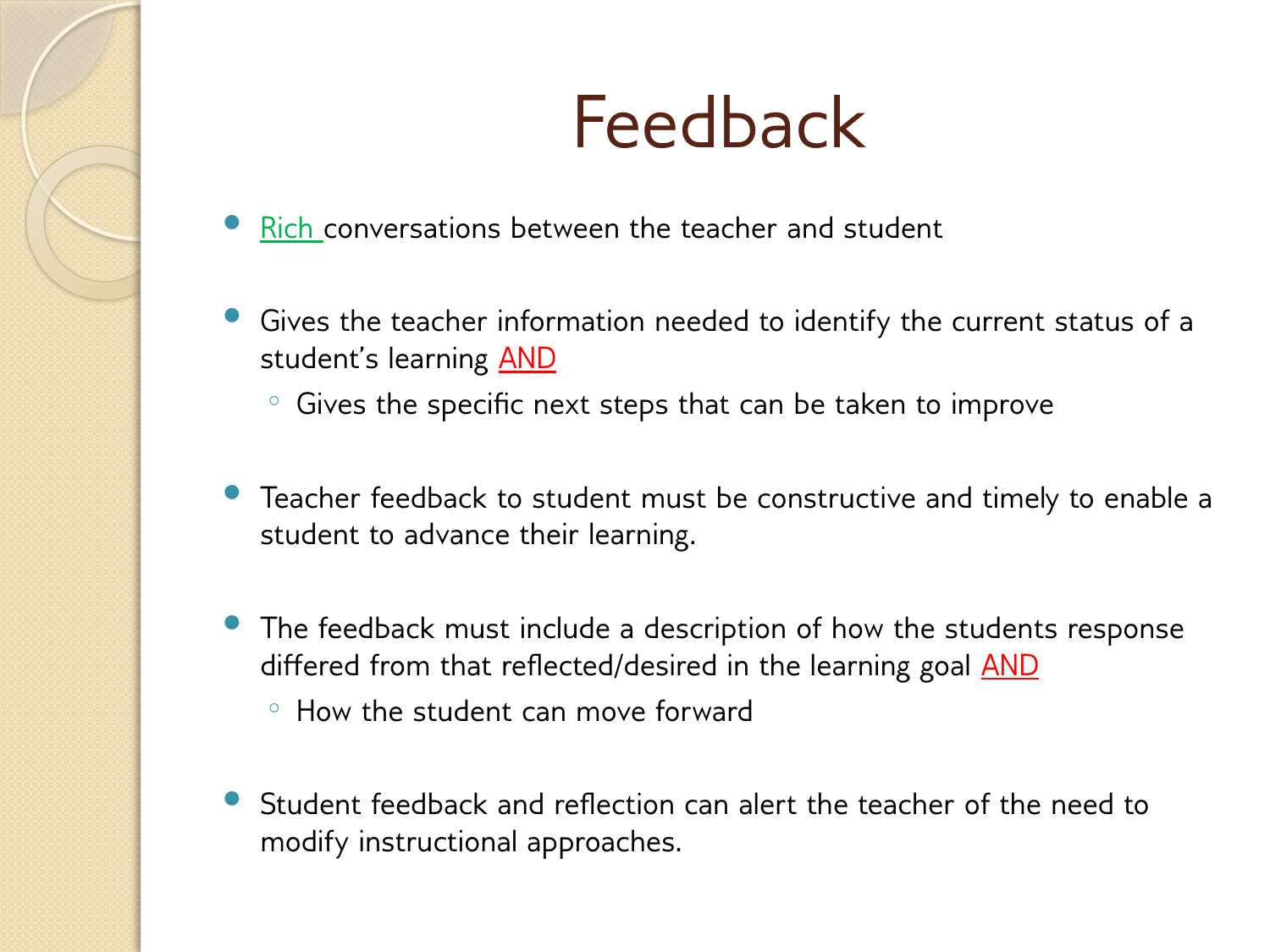

# Feedback
Rich conversations between the teacher and student

Gives the teacher information needed to identify the current status of a student’s learning AND
Gives the specific next steps that can be taken to improve

Teacher feedback to student must be constructive and timely to enable a student to advance their learning.

The feedback must include a description of how the students response differed from that reflected/desired in the learning goal AND
How the student can move forward

Student feedback and reflection can alert the teacher of the need to modify instructional approaches.